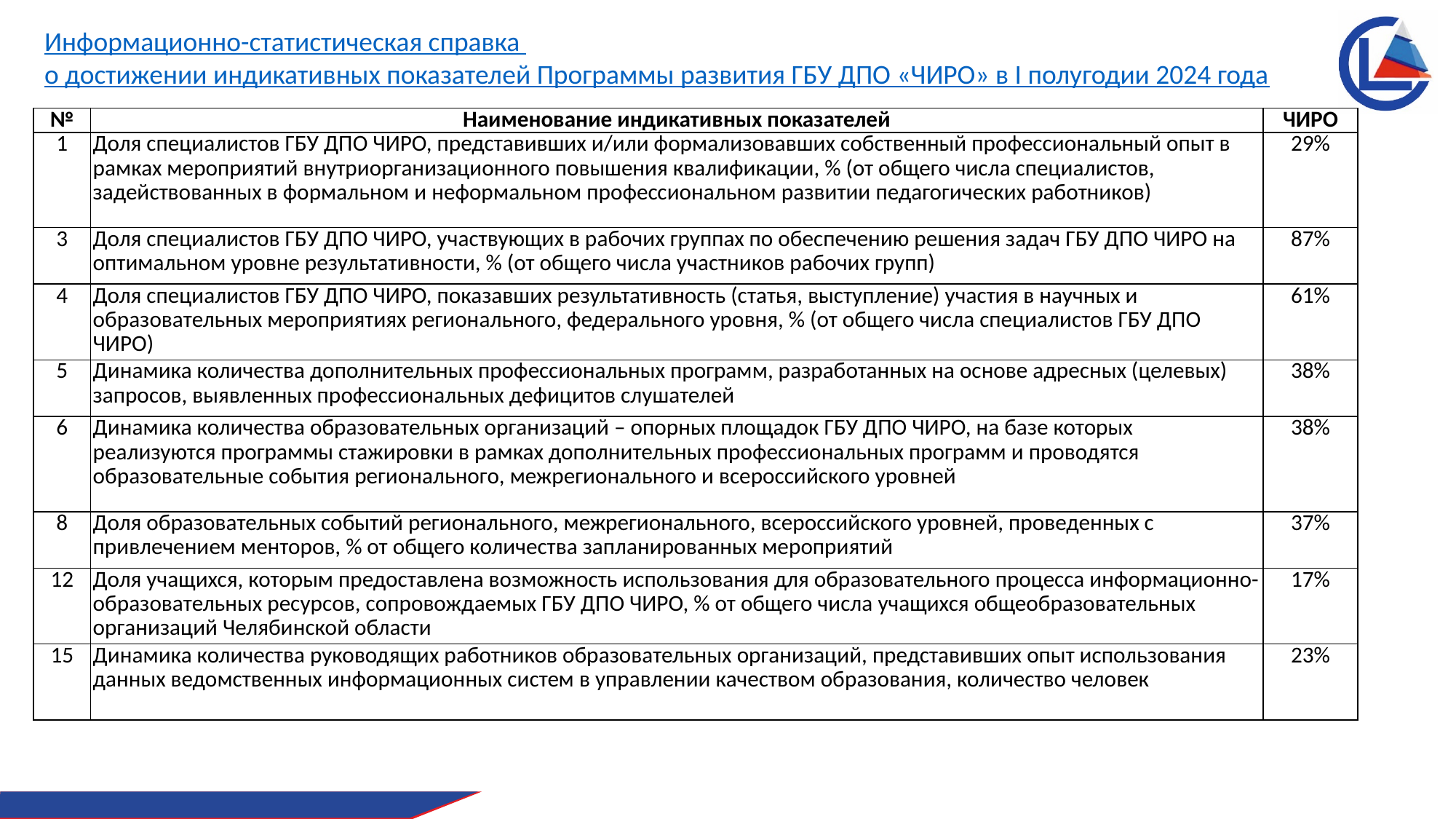

Информационно-статистическая справка о достижении индикативных показателей Программы развития ГБУ ДПО «ЧИРО» в I полугодии 2024 года
| № | Наименование индикативных показателей | ЧИРО |
| --- | --- | --- |
| 1 | Доля специалистов ГБУ ДПО ЧИРО, представивших и/или формализовавших собственный профессиональный опыт в рамках мероприятий внутриорганизационного повышения квалификации, % (от общего числа специалистов, задействованных в формальном и неформальном профессиональном развитии педагогических работников) | 29% |
| 3 | Доля специалистов ГБУ ДПО ЧИРО, участвующих в рабочих группах по обеспечению решения задач ГБУ ДПО ЧИРО на оптимальном уровне результативности, % (от общего числа участников рабочих групп) | 87% |
| 4 | Доля специалистов ГБУ ДПО ЧИРО, показавших результативность (статья, выступление) участия в научных и образовательных мероприятиях регионального, федерального уровня, % (от общего числа специалистов ГБУ ДПО ЧИРО) | 61% |
| 5 | Динамика количества дополнительных профессиональных программ, разработанных на основе адресных (целевых) запросов, выявленных профессиональных дефицитов слушателей | 38% |
| 6 | Динамика количества образовательных организаций – опорных площадок ГБУ ДПО ЧИРО, на базе которых реализуются программы стажировки в рамках дополнительных профессиональных программ и проводятся образовательные события регионального, межрегионального и всероссийского уровней | 38% |
| 8 | Доля образовательных событий регионального, межрегионального, всероссийского уровней, проведенных с привлечением менторов, % от общего количества запланированных мероприятий | 37% |
| 12 | Доля учащихся, которым предоставлена возможность использования для образовательного процесса информационно-образовательных ресурсов, сопровождаемых ГБУ ДПО ЧИРО, % от общего числа учащихся общеобразовательных организаций Челябинской области | 17% |
| 15 | Динамика количества руководящих работников образовательных организаций, представивших опыт использования данных ведомственных информационных систем в управлении качеством образования, количество человек | 23% |